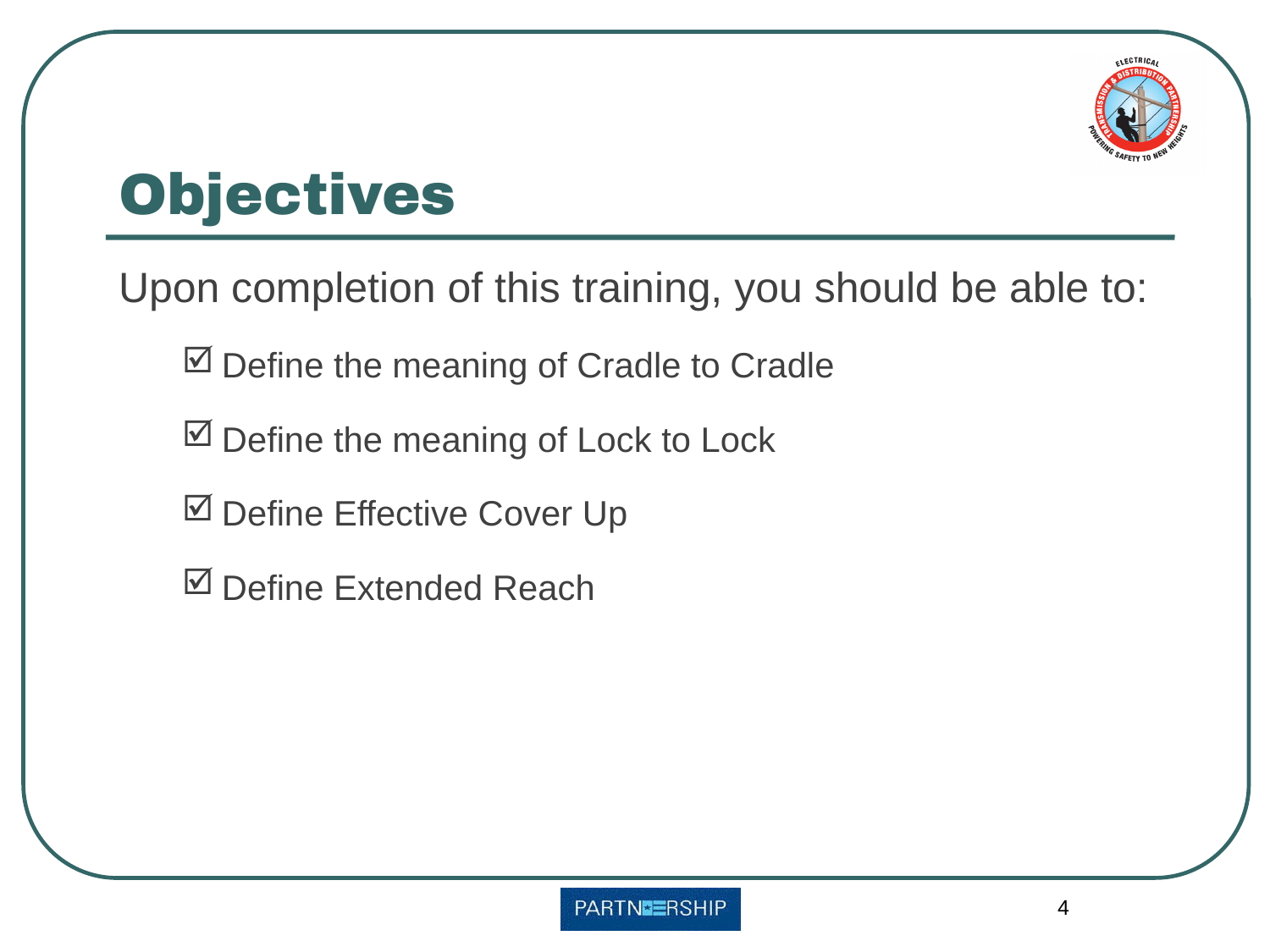

# Objectives
Upon completion of this training, you should be able to:
Define the meaning of Cradle to Cradle
Define the meaning of Lock to Lock
Define Effective Cover Up
Define Extended Reach
4